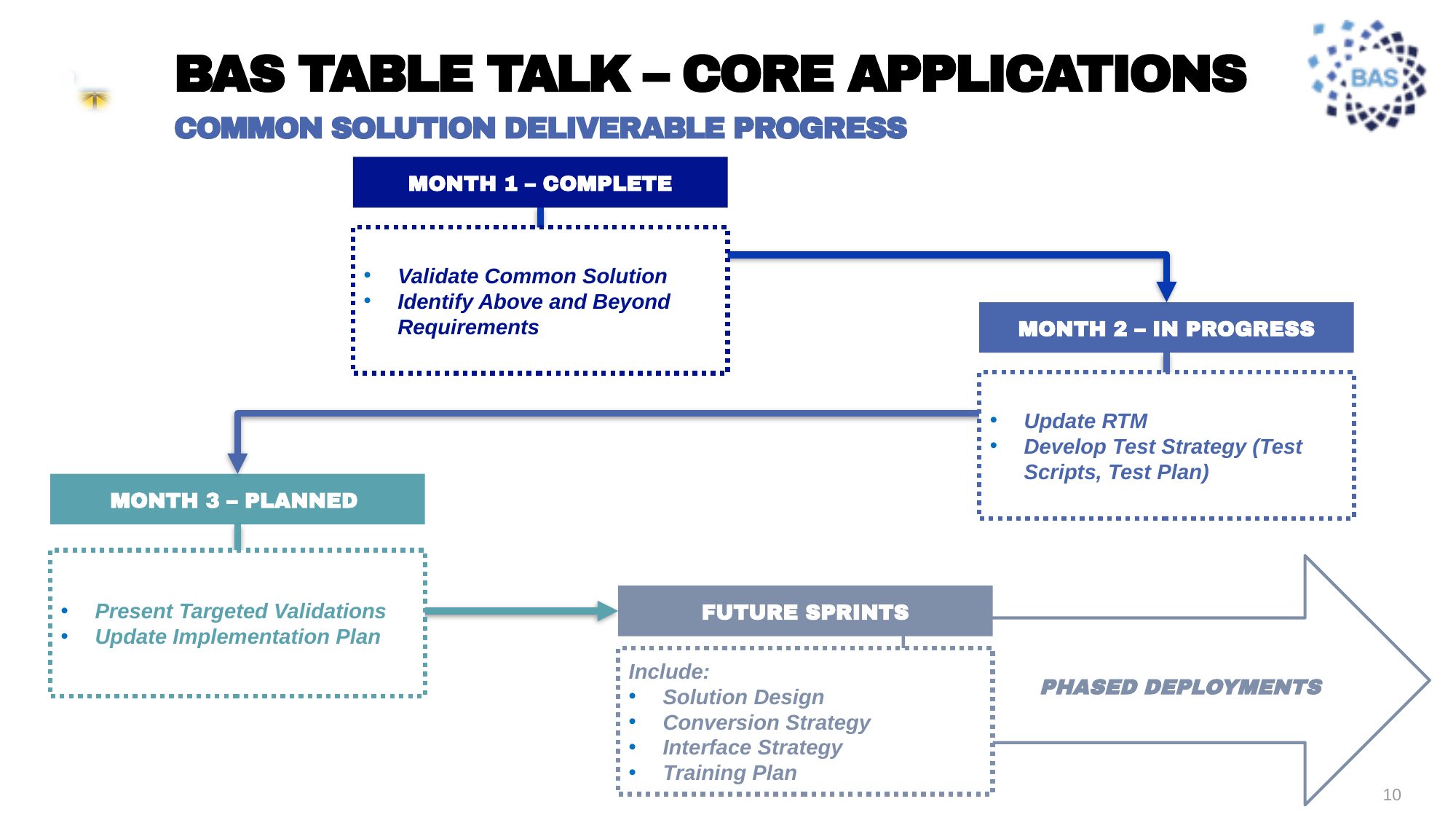

# BAS Table Talk – Core APPLICATIONS
Common solution deliverable Progress
MONTH 1 – COMPLETE
Validate Common Solution
Identify Above and Beyond Requirements
MONTH 2 – IN PROGRESS
Update RTM
Develop Test Strategy (Test Scripts, Test Plan)
MONTH 3 – PLANNED
Present Targeted Validations
Update Implementation Plan

FUTURE SPRINTS
Include:
Solution Design
Conversion Strategy
Interface Strategy
Training Plan
PHASED DEPLOYMENTS